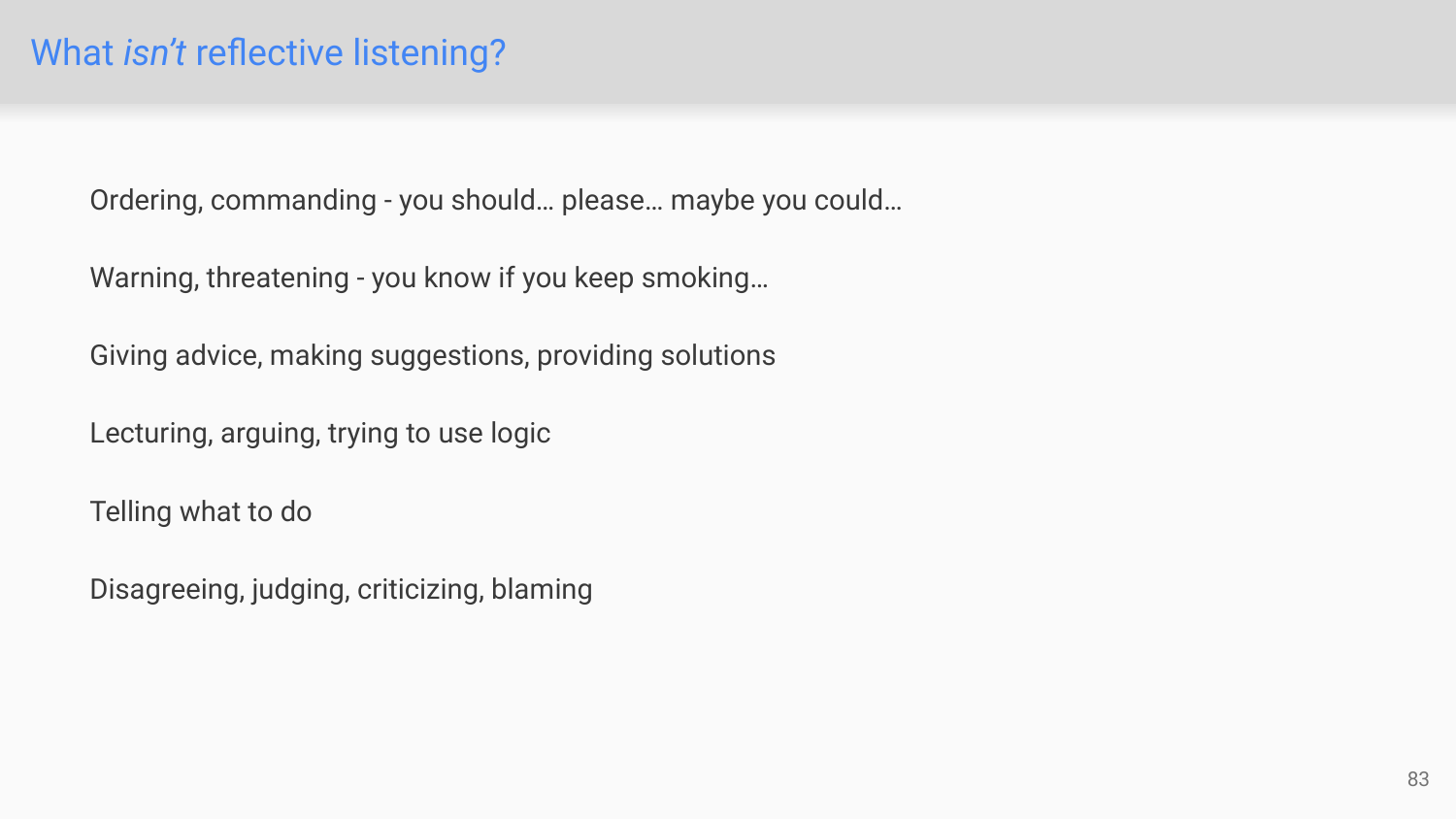

# What isn’t reflective listening?
Ordering, commanding - you should… please… maybe you could…

Warning, threatening - you know if you keep smoking…

Giving advice, making suggestions, providing solutions

Lecturing, arguing, trying to use logic

Telling what to do

Disagreeing, judging, criticizing, blaming
83